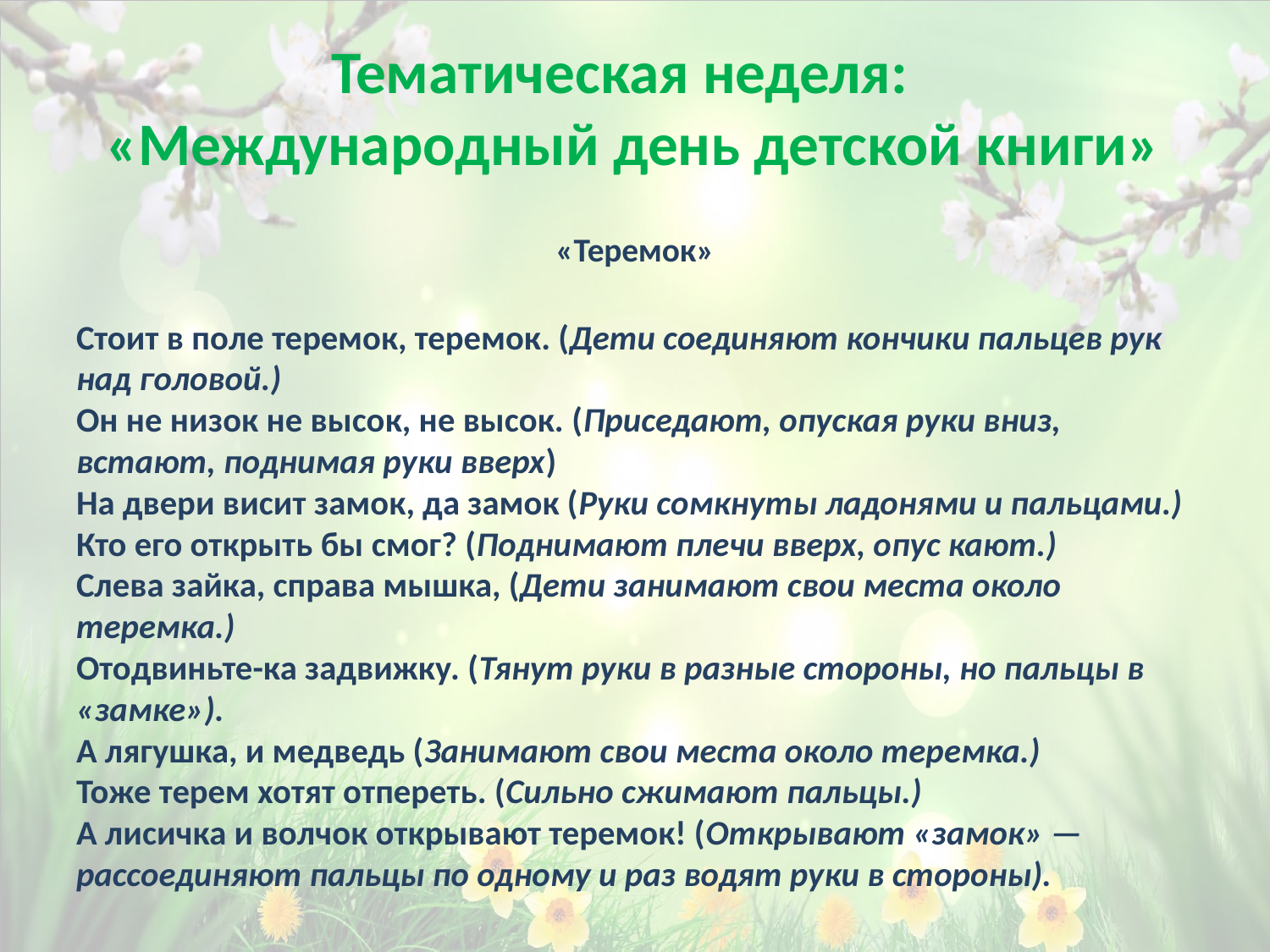

# Тематическая неделя: «Международный день детской книги»
«Теремок»
Стоит в поле теремок, теремок. (Дети соединяют кончики пальцев рук над головой.)
Он не низок не высок, не высок. (Приседают, опуская руки вниз, встают, поднимая руки вверх)
На двери висит замок, да замок (Руки сомкнуты ладонями и пальцами.)
Кто его открыть бы смог? (Поднимают плечи вверх, опус кают.)
Слева зайка, справа мышка, (Дети занимают свои места около теремка.)
Отодвиньте-ка задвижку. (Тянут руки в разные стороны, но пальцы в «замке»).
А лягушка, и медведь (Занимают свои места около теремка.)
Тоже терем хотят отпереть. (Сильно сжимают пальцы.) 
А лисичка и волчок открывают теремок! (Открывают «замок» — рассоединяют пальцы по одному и раз водят руки в стороны).